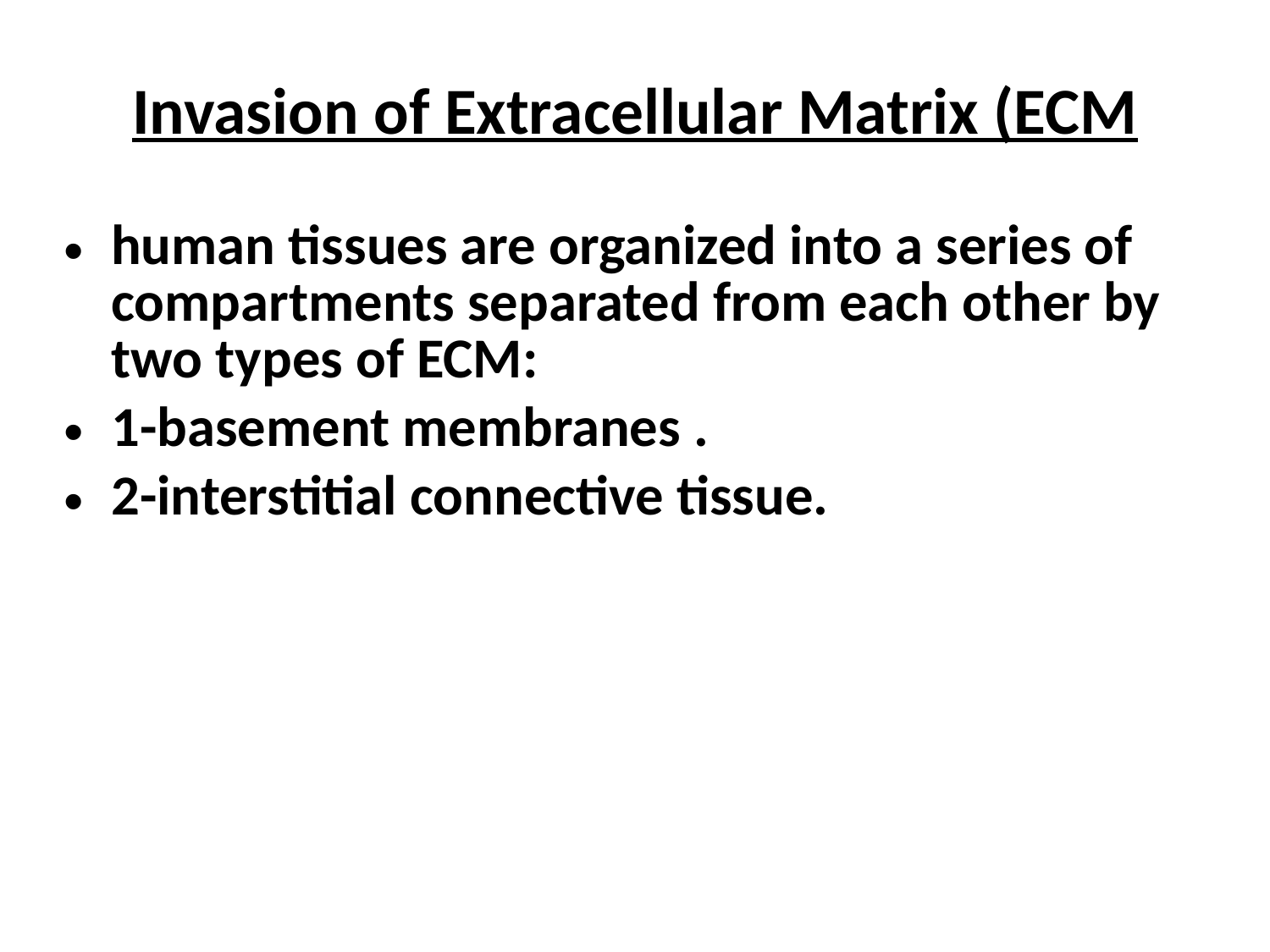

Invasion of Extracellular Matrix (ECM
human tissues are organized into a series of compartments separated from each other by two types of ECM:
1-basement membranes .
2-interstitial connective tissue.